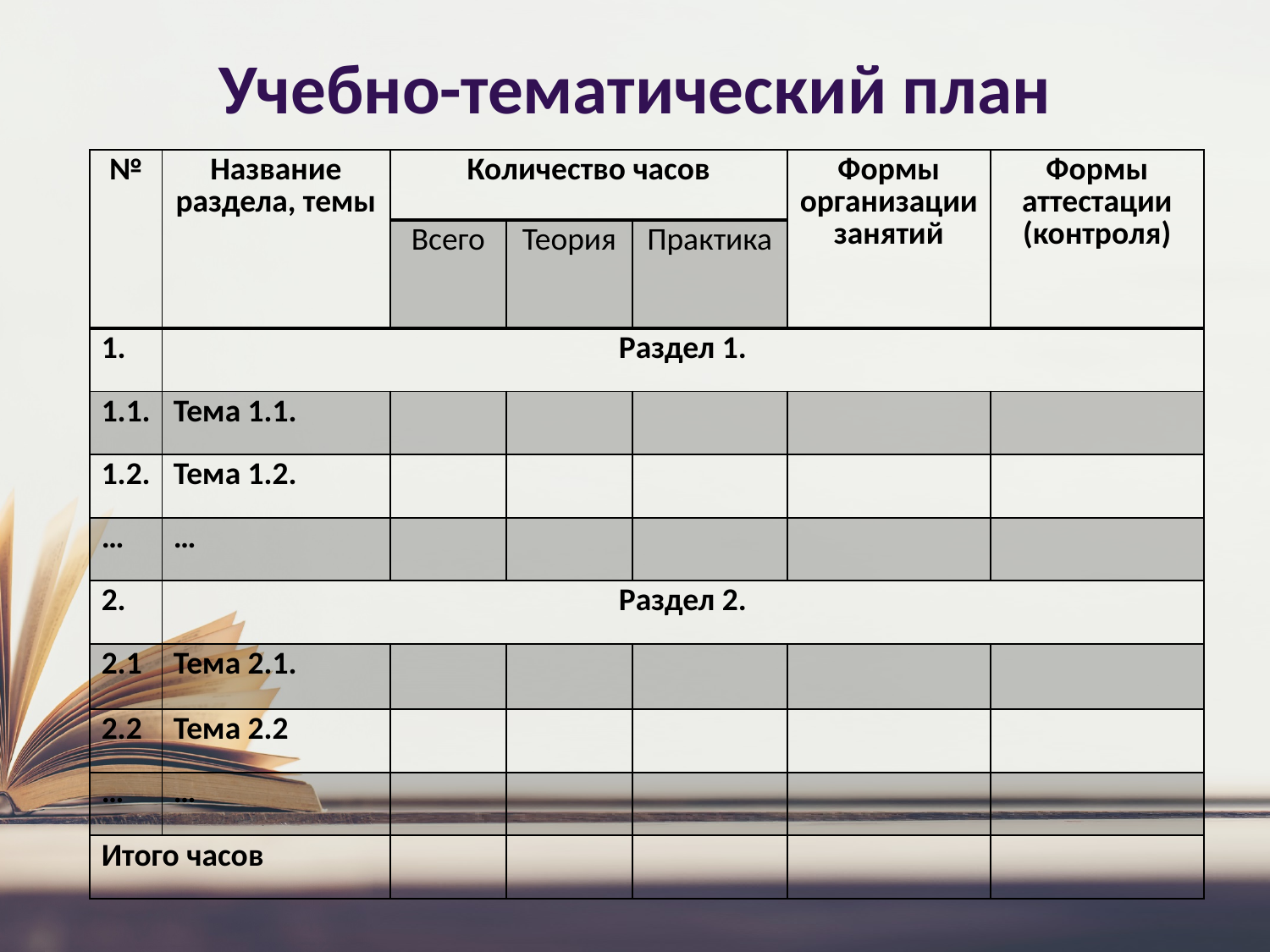

# Учебно-тематический план
| № | Название раздела, темы | Количество часов |  |  | Формы организации занятий | Формы аттестации (контроля) |
| --- | --- | --- | --- | --- | --- | --- |
|  |  | Всего | Теория | Практика |  |  |
| 1. | Раздел 1. |  |  |  |  |  |
| 1.1. | Тема 1.1. |  |  |  |  |  |
| 1.2. | Тема 1.2. |  |  |  |  |  |
| … | … |  |  |  |  |  |
| 2. | Раздел 2. |  |  |  |  |  |
| 2.1 | Тема 2.1. |  |  |  |  |  |
| 2.2 | Тема 2.2 |  |  |  |  |  |
| … | … |  |  |  |  |  |
| Итого часов |  |  |  |  |  |  |